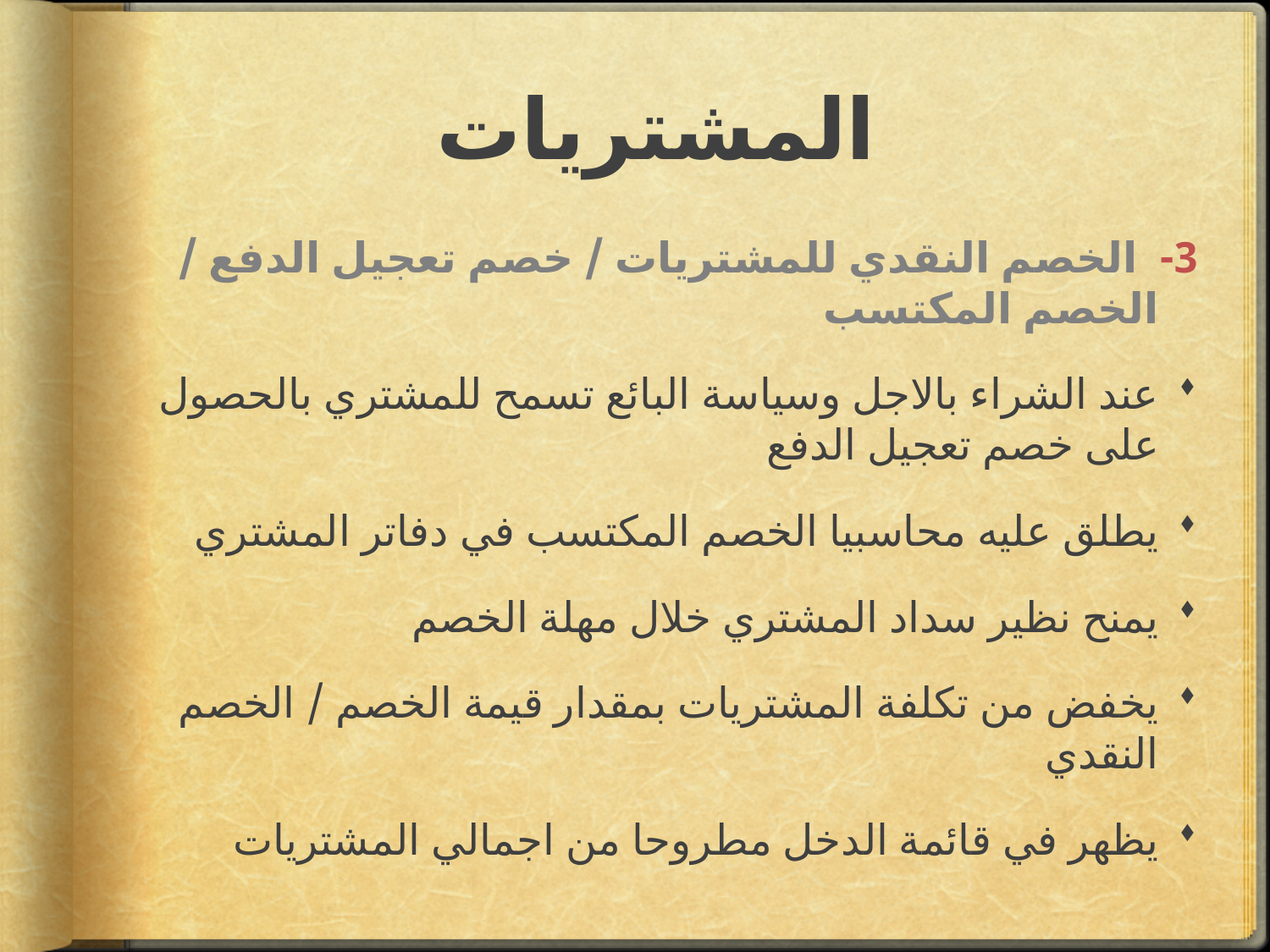

# المشتريات
3-  الخصم النقدي للمشتريات / خصم تعجيل الدفع / الخصم المكتسب
عند الشراء بالاجل وسياسة البائع تسمح للمشتري بالحصول على خصم تعجيل الدفع
يطلق عليه محاسبيا الخصم المكتسب في دفاتر المشتري
يمنح نظير سداد المشتري خلال مهلة الخصم
يخفض من تكلفة المشتريات بمقدار قيمة الخصم / الخصم النقدي
يظهر في قائمة الدخل مطروحا من اجمالي المشتريات